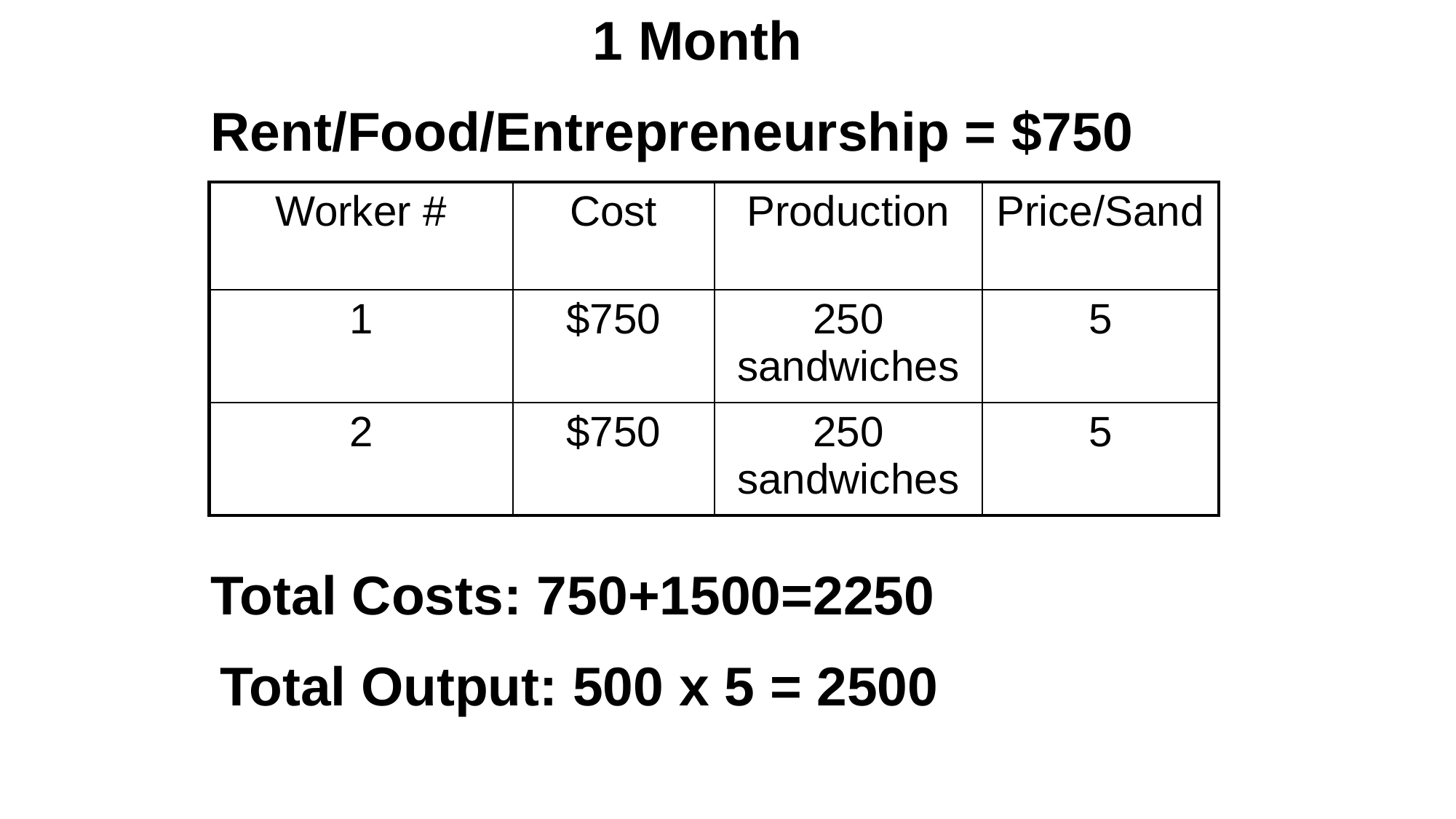

1 Month
Rent/Food/Entrepreneurship = $750
| Worker # | Cost | Production | Price/Sand |
| --- | --- | --- | --- |
| 1 | $750 | 250 sandwiches | 5 |
| 2 | $750 | 250 sandwiches | 5 |
Total Costs: 750+1500=2250
Total Output: 500 x 5 = 2500